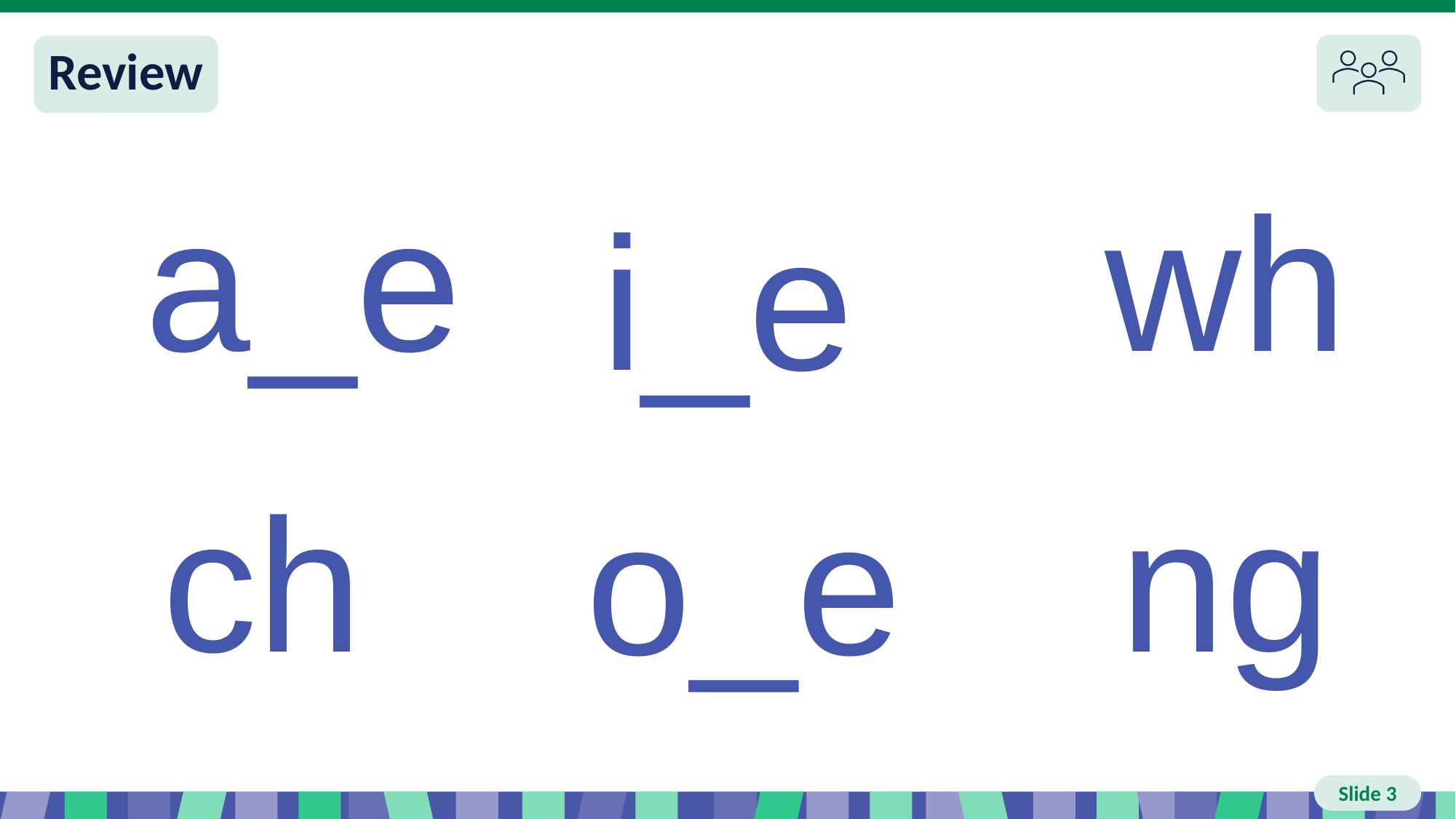

# Slide 3 Review
a_e

wh
ng
o_e
i_e
ch